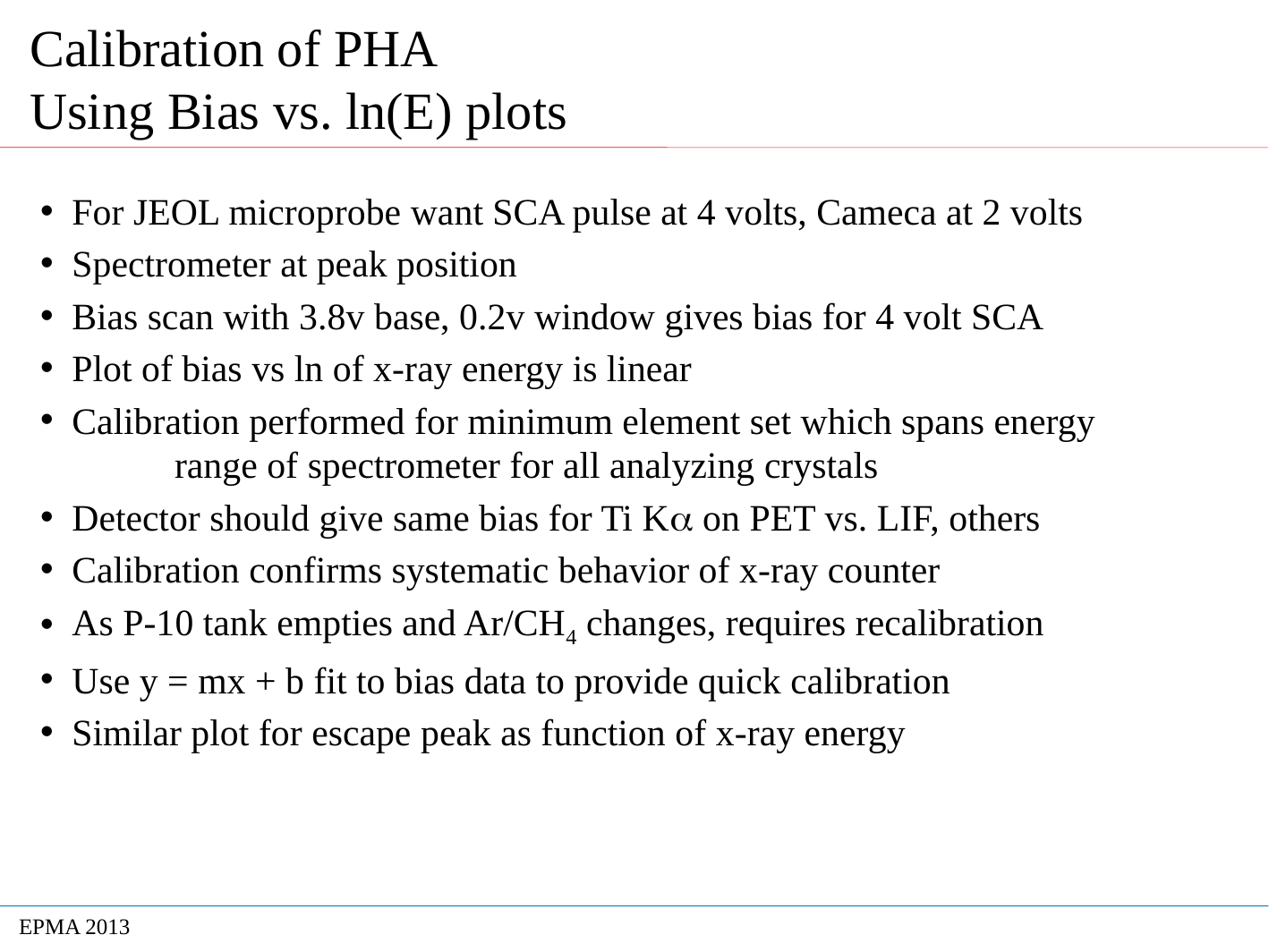

# Calibration of PHA Using Bias vs. ln(E) plots
  For JEOL microprobe want SCA pulse at 4 volts, Cameca at 2 volts
  Spectrometer at peak position
  Bias scan with 3.8v base, 0.2v window gives bias for 4 volt SCA
  Plot of bias vs ln of x-ray energy is linear
  Calibration performed for minimum element set which spans energy
	range of spectrometer for all analyzing crystals
  Detector should give same bias for Ti Kα on PET vs. LIF, others
  Calibration confirms systematic behavior of x-ray counter
  As P-10 tank empties and Ar/CH4 changes, requires recalibration
  Use y = mx + b fit to bias data to provide quick calibration
  Similar plot for escape peak as function of x-ray energy
EPMA 2013